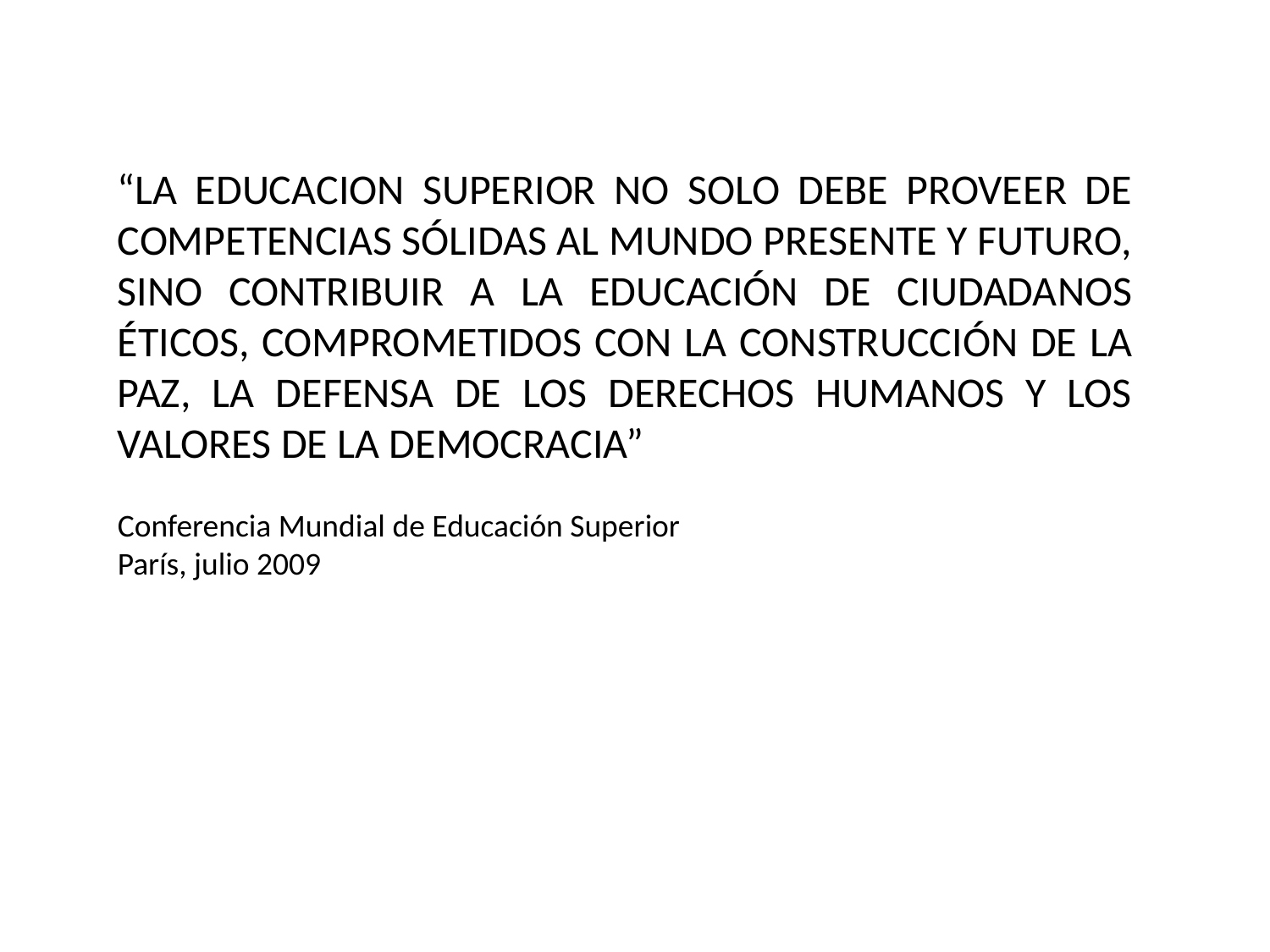

“LA EDUCACION SUPERIOR NO SOLO DEBE PROVEER DE COMPETENCIAS SÓLIDAS AL MUNDO PRESENTE Y FUTURO, SINO CONTRIBUIR A LA EDUCACIÓN DE CIUDADANOS ÉTICOS, COMPROMETIDOS CON LA CONSTRUCCIÓN DE LA PAZ, LA DEFENSA DE LOS DERECHOS HUMANOS Y LOS VALORES DE LA DEMOCRACIA”

Conferencia Mundial de Educación Superior
París, julio 2009